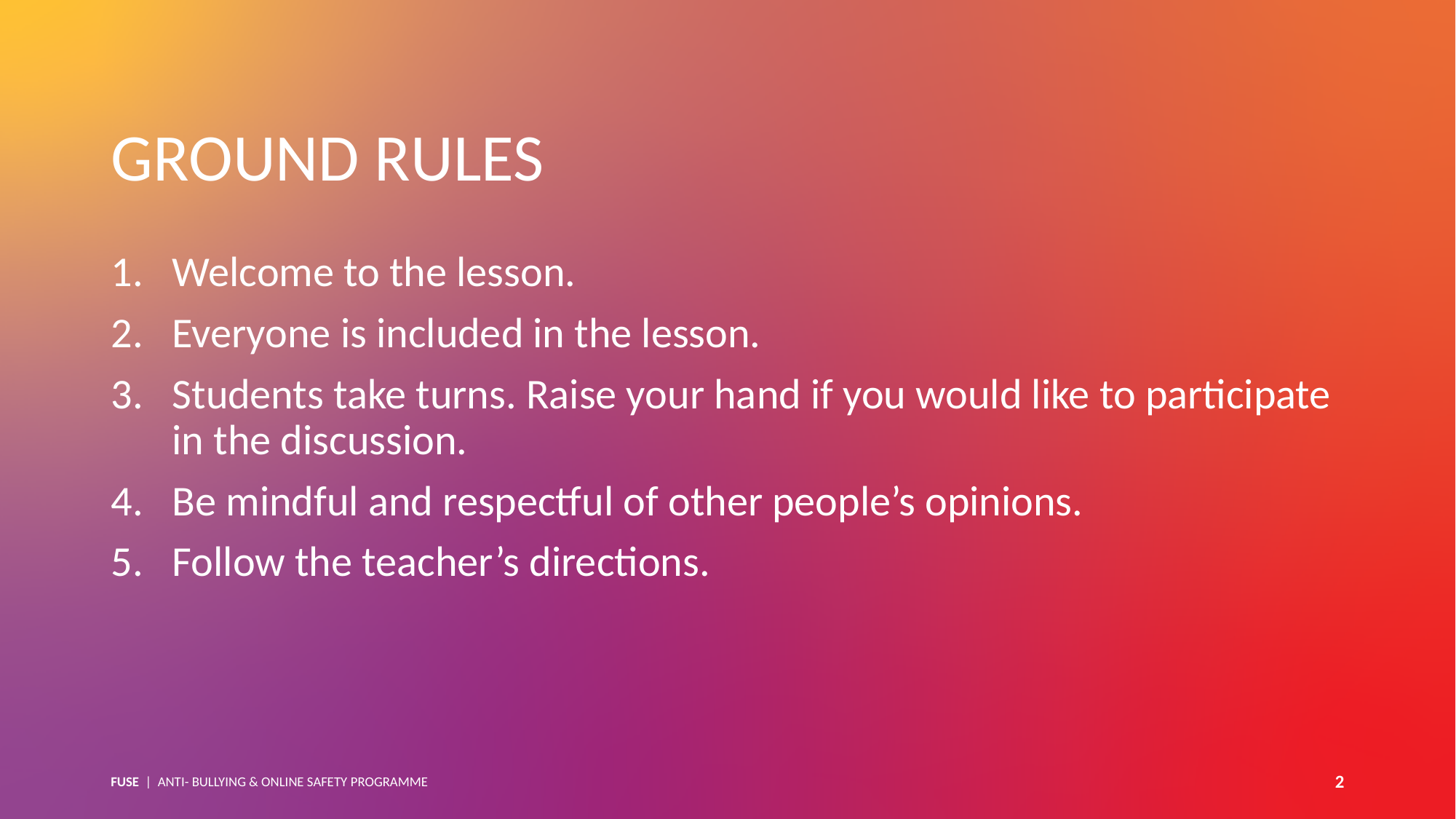

GROUND RULES
Welcome to the lesson.
Everyone is included in the lesson.
Students take turns. Raise your hand if you would like to participate in the discussion.
Be mindful and respectful of other people’s opinions.
Follow the teacher’s directions.

FUSE  |  ANTI- BULLYING & ONLINE SAFETY PROGRAMME
2